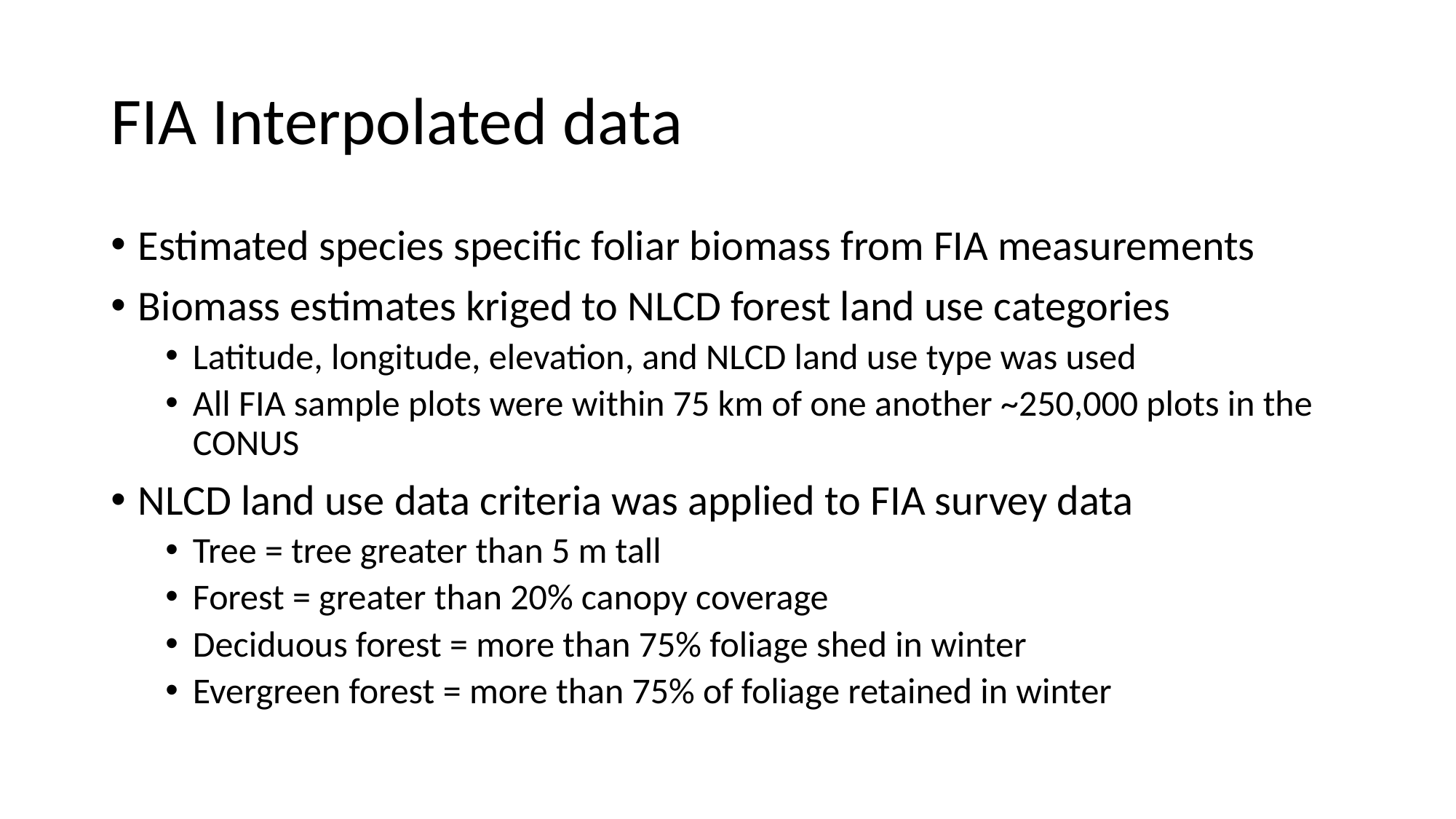

# FIA Interpolated data
Estimated species specific foliar biomass from FIA measurements
Biomass estimates kriged to NLCD forest land use categories
Latitude, longitude, elevation, and NLCD land use type was used
All FIA sample plots were within 75 km of one another ~250,000 plots in the CONUS
NLCD land use data criteria was applied to FIA survey data
Tree = tree greater than 5 m tall
Forest = greater than 20% canopy coverage
Deciduous forest = more than 75% foliage shed in winter
Evergreen forest = more than 75% of foliage retained in winter